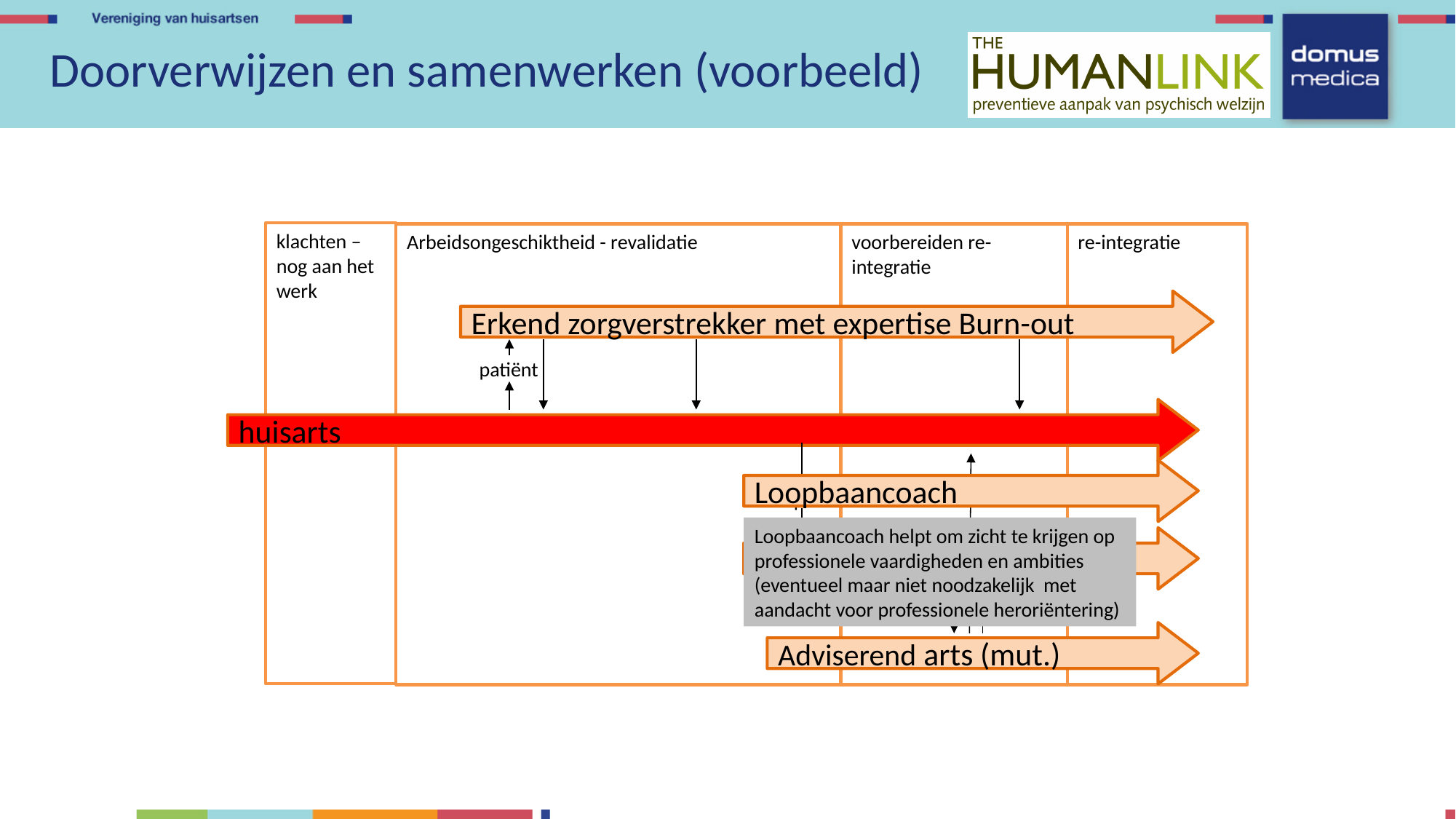

# Doorverwijzen en samenwerken (voorbeeld)
klachten – nog aan het werk
Arbeidsongeschiktheid - revalidatie
voorbereiden re-integratie
re-integratie
Erkend zorgverstrekker met expertise Burn-out
patiënt
huisarts
Loopbaancoach
patiënt
Loopbaancoach helpt om zicht te krijgen op professionele vaardigheden en ambities (eventueel maar niet noodzakelijk  met aandacht voor professionele heroriëntering)
Bedrijfsarts
Adviserend arts (mut.)